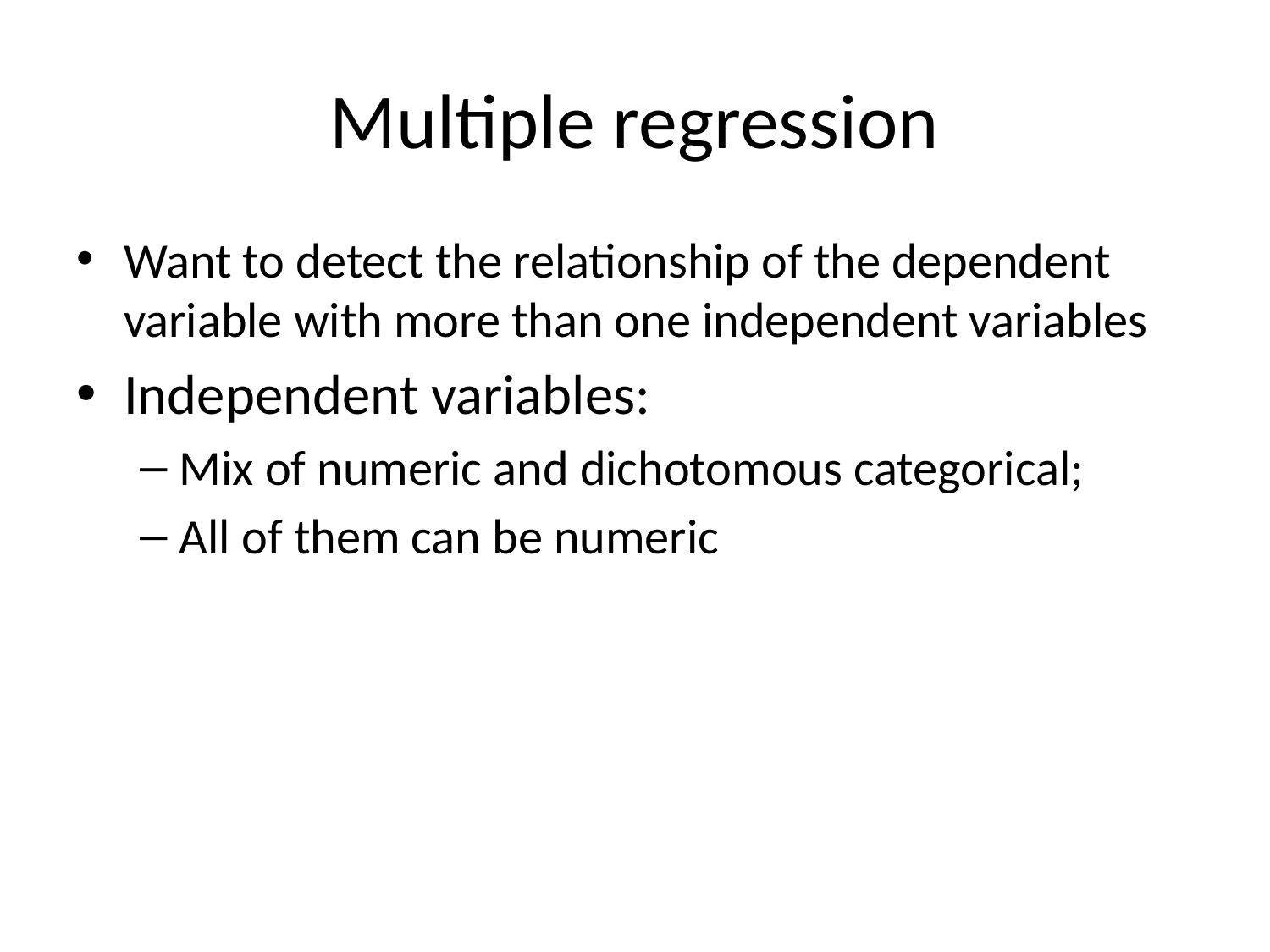

# Multiple regression
Want to detect the relationship of the dependent variable with more than one independent variables
Independent variables:
Mix of numeric and dichotomous categorical;
All of them can be numeric